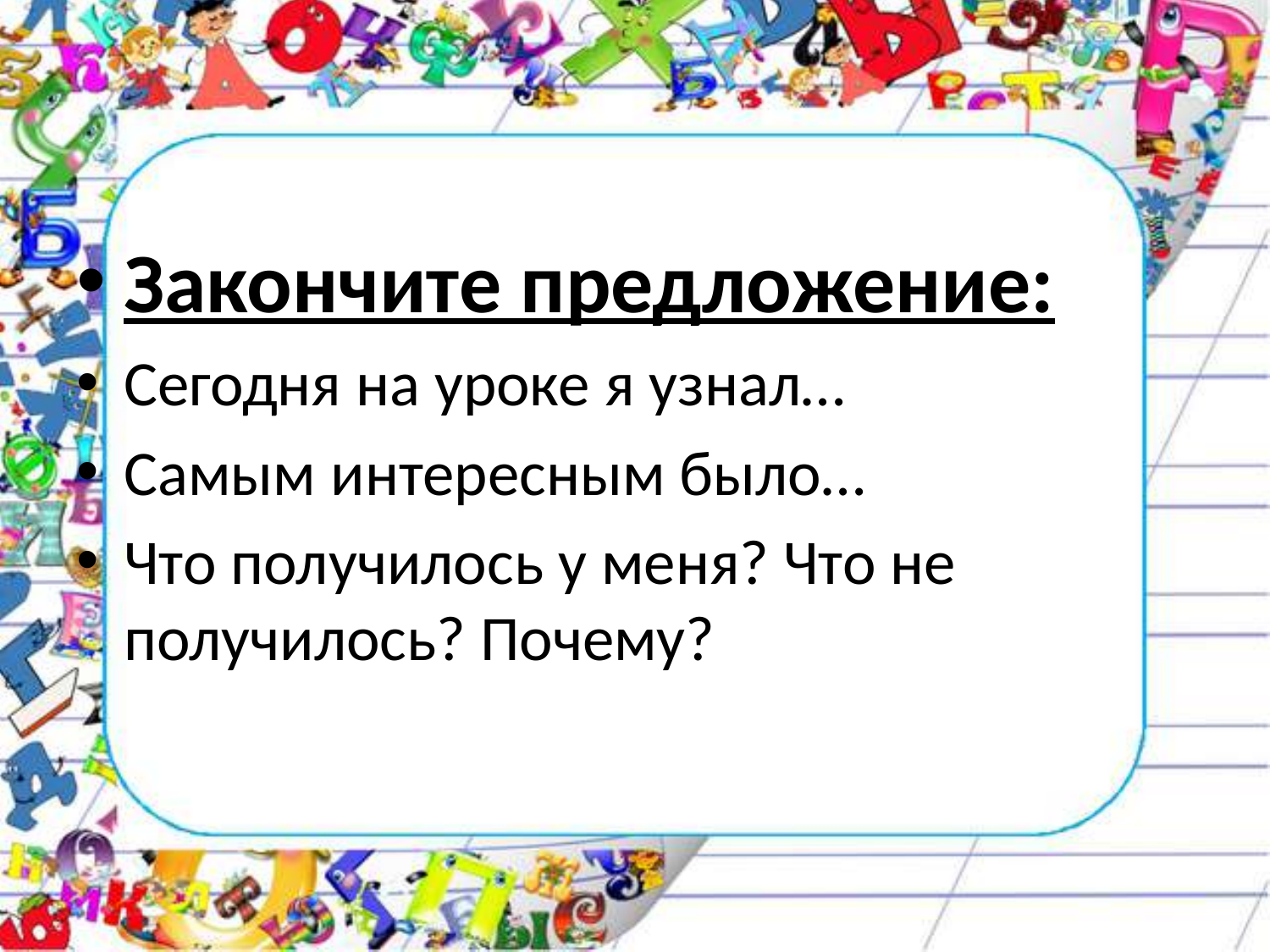

#
Закончите предложение:
Сегодня на уроке я узнал…
Самым интересным было…
Что получилось у меня? Что не получилось? Почему?